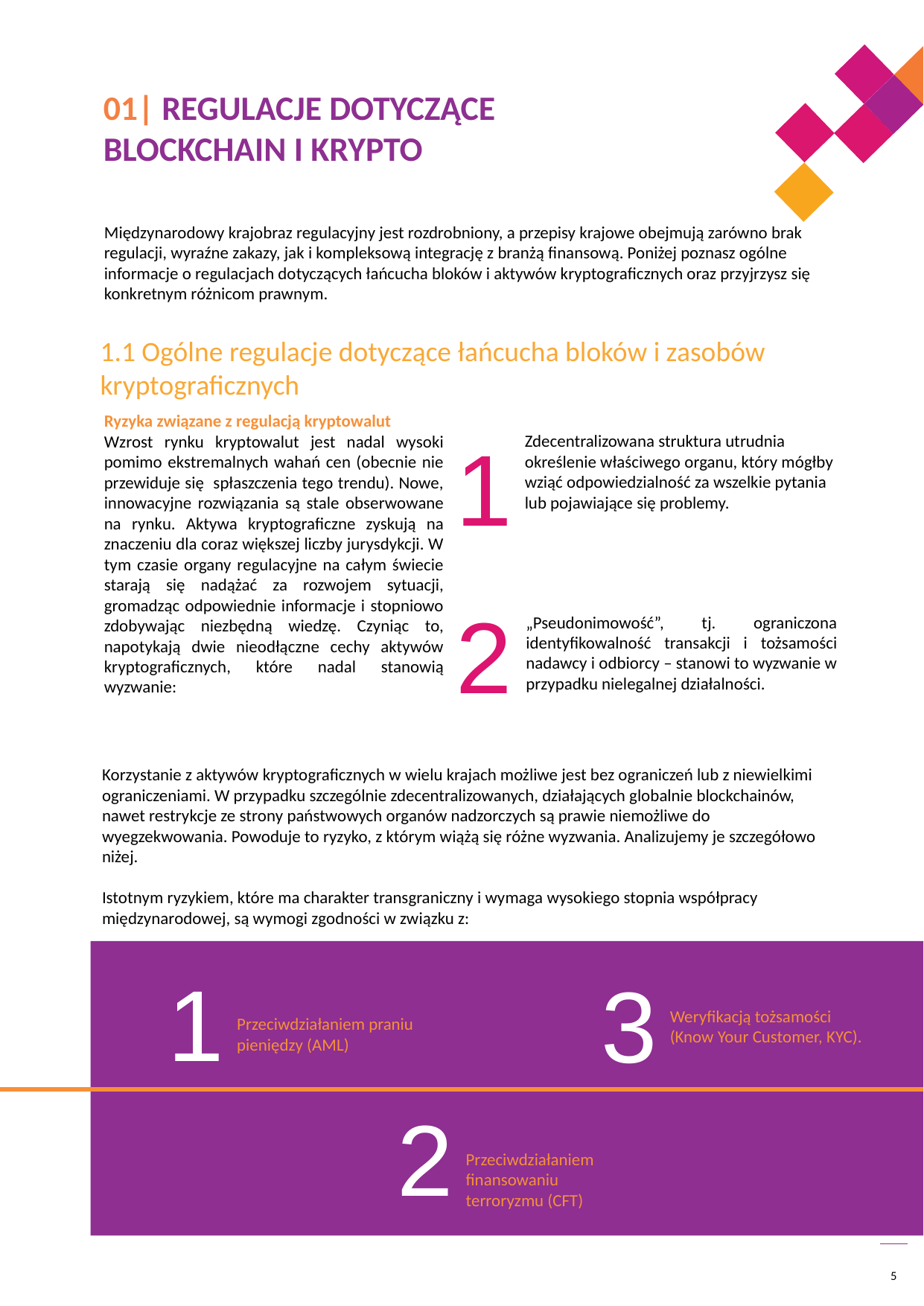

01| REGULACJE DOTYCZĄCE BLOCKCHAIN I KRYPTO

Międzynarodowy krajobraz regulacyjny jest rozdrobniony, a przepisy krajowe obejmują zarówno brak regulacji, wyraźne zakazy, jak i kompleksową integrację z branżą finansową. Poniżej poznasz ogólne informacje o regulacjach dotyczących łańcucha bloków i aktywów kryptograficznych oraz przyjrzysz się konkretnym różnicom prawnym.
1.1 Ogólne regulacje dotyczące łańcucha bloków i zasobów kryptograficznych

Ryzyka związane z regulacją kryptowalut
Wzrost rynku kryptowalut jest nadal wysoki pomimo ekstremalnych wahań cen (obecnie nie przewiduje się  spłaszczenia tego trendu). Nowe, innowacyjne rozwiązania są stale obserwowane na rynku. Aktywa kryptograficzne zyskują na znaczeniu dla coraz większej liczby jurysdykcji. W tym czasie organy regulacyjne na całym świecie starają się nadążać za rozwojem sytuacji, gromadząc odpowiednie informacje i stopniowo zdobywając niezbędną wiedzę. Czyniąc to, napotykają dwie nieodłączne cechy aktywów kryptograficznych, które nadal stanowią wyzwanie:
1
Zdecentralizowana struktura utrudnia określenie właściwego organu, który mógłby wziąć odpowiedzialność za wszelkie pytania lub pojawiające się problemy.

„Pseudonimowość”, tj. ograniczona identyfikowalność transakcji i tożsamości nadawcy i odbiorcy – stanowi to wyzwanie w przypadku nielegalnej działalności.
2
Korzystanie z aktywów kryptograficznych w wielu krajach możliwe jest bez ograniczeń lub z niewielkimi ograniczeniami. W przypadku szczególnie zdecentralizowanych, działających globalnie blockchainów, nawet restrykcje ze strony państwowych organów nadzorczych są prawie niemożliwe do wyegzekwowania. Powoduje to ryzyko, z którym wiążą się różne wyzwania. Analizujemy je szczegółowo niżej.

Istotnym ryzykiem, które ma charakter transgraniczny i wymaga wysokiego stopnia współpracy międzynarodowej, są wymogi zgodności w związku z:

1
3
Weryfikacją tożsamości (Know Your Customer, KYC).
Przeciwdziałaniem praniu pieniędzy (AML)
2
Przeciwdziałaniem finansowaniu terroryzmu (CFT)
5